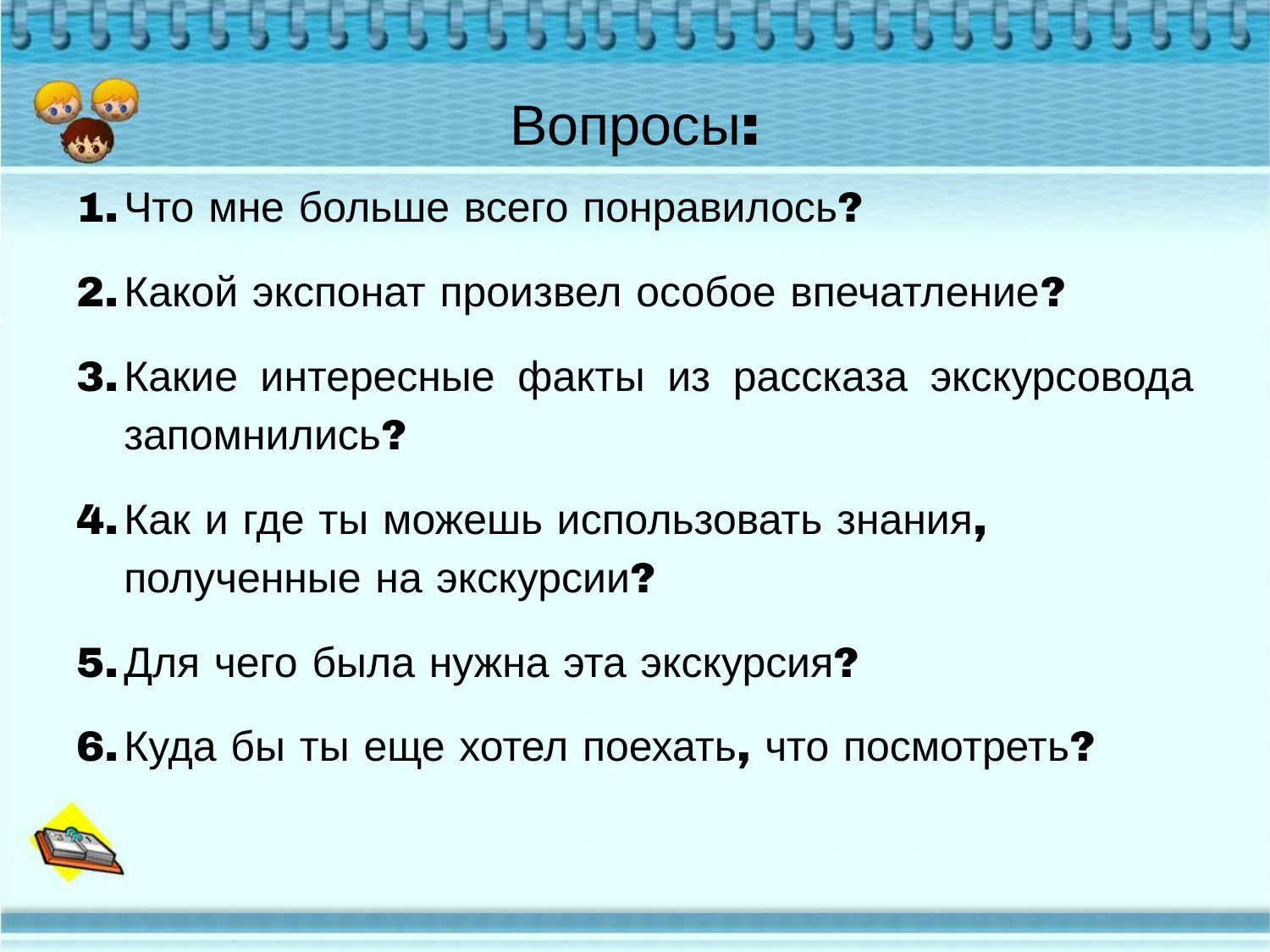

# Вопросы:
Что мне больше всего понравилось?
Какой экспонат произвел особое впечатление?
Какие интересные факты из рассказа экскурсовода запомнились?
Как и где ты можешь использовать знания, полученные на экскурсии?
Для чего была нужна эта экскурсия?
Куда бы ты еще хотел поехать, что посмотреть?